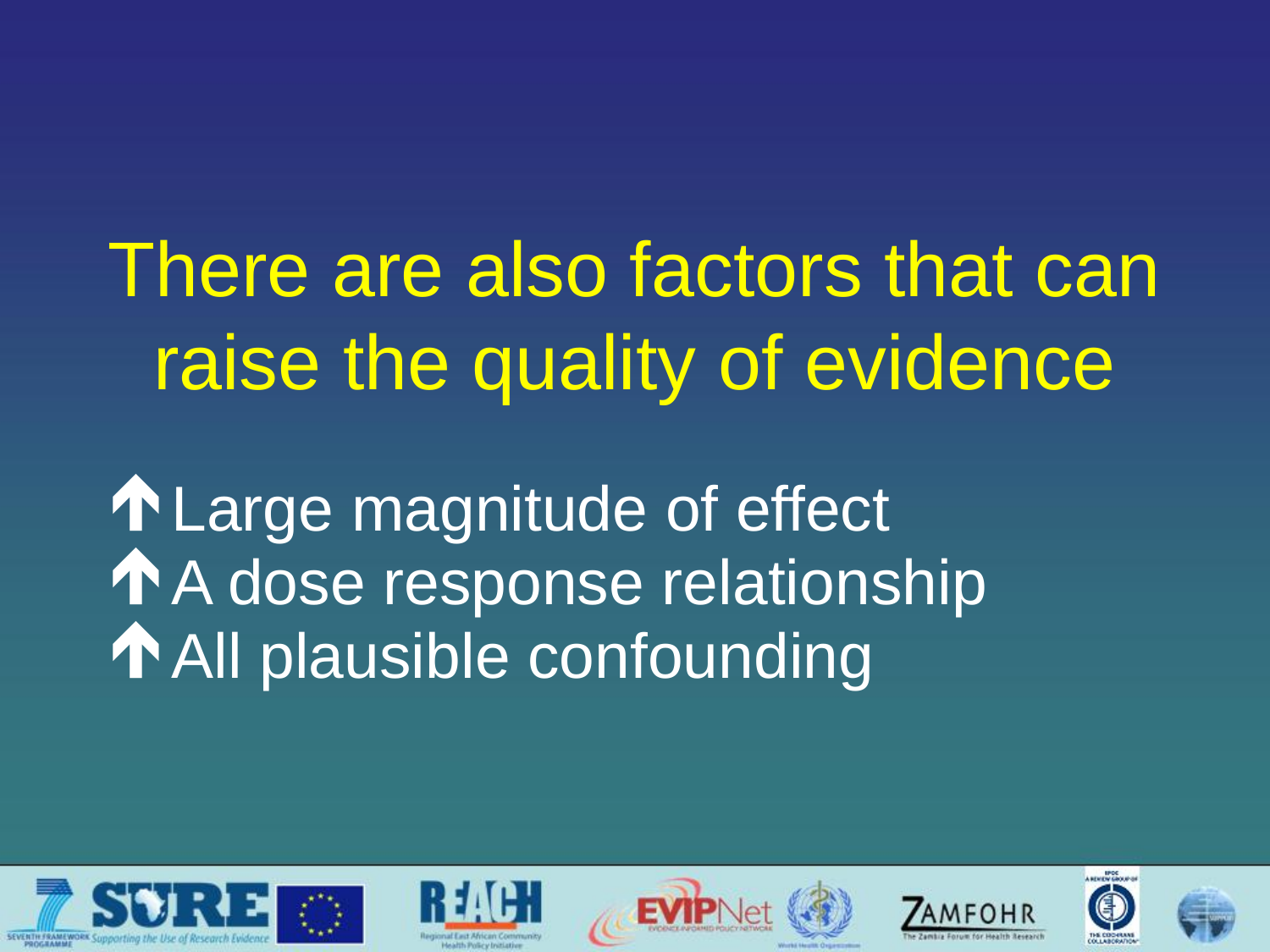

# There are also factors that can raise the quality of evidence
Large magnitude of effect
A dose response relationship
All plausible confounding